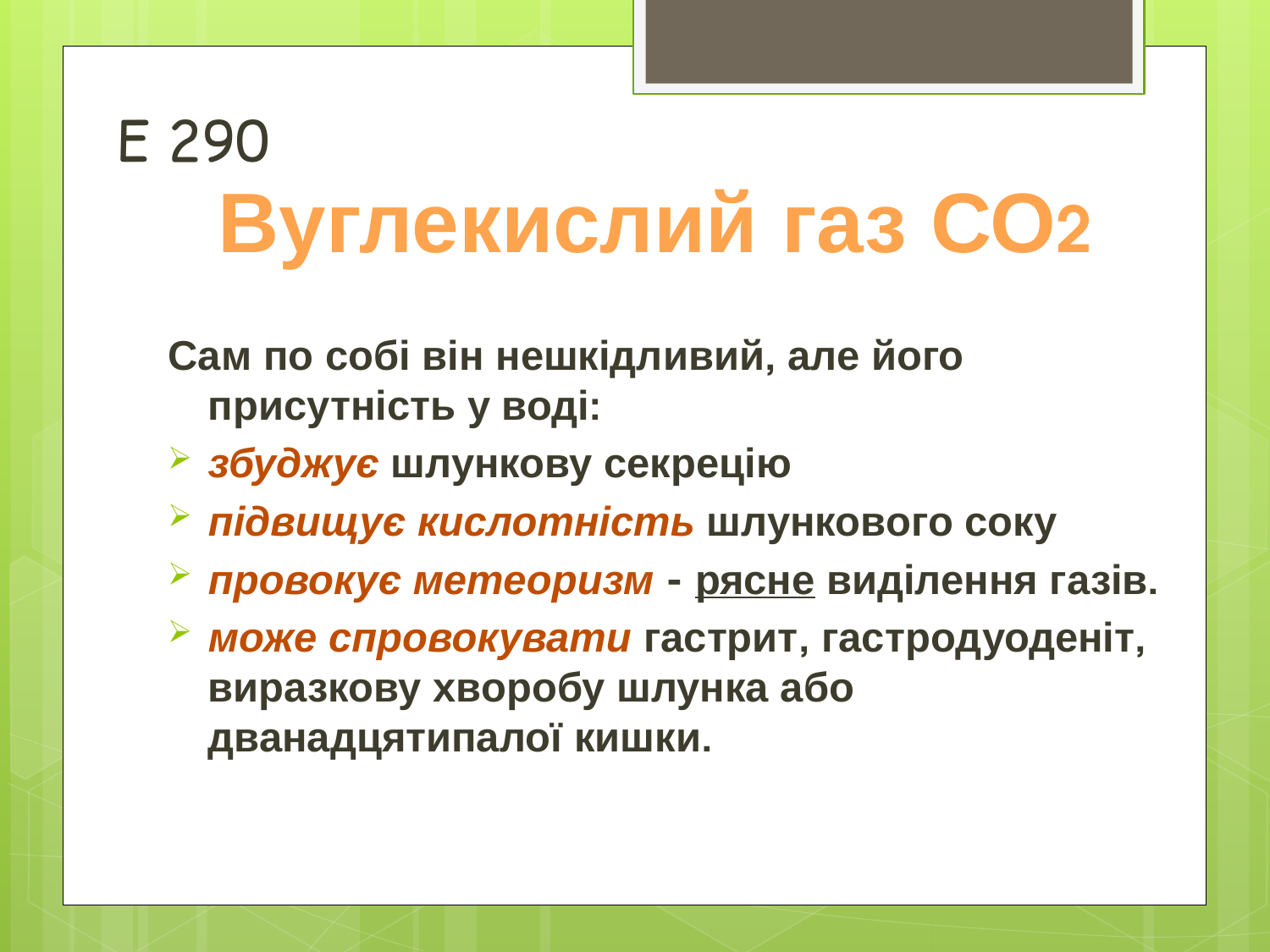

# Е 290
Вуглекислий газ СО2
Сам по собі він нешкідливий, але його присутність у воді:
збуджує шлункову секрецію
підвищує кислотність шлункового соку
провокує метеоризм - рясне виділення газів.
може спровокувати гастрит, гастродуоденіт, виразкову хворобу шлунка або дванадцятипалої кишки.